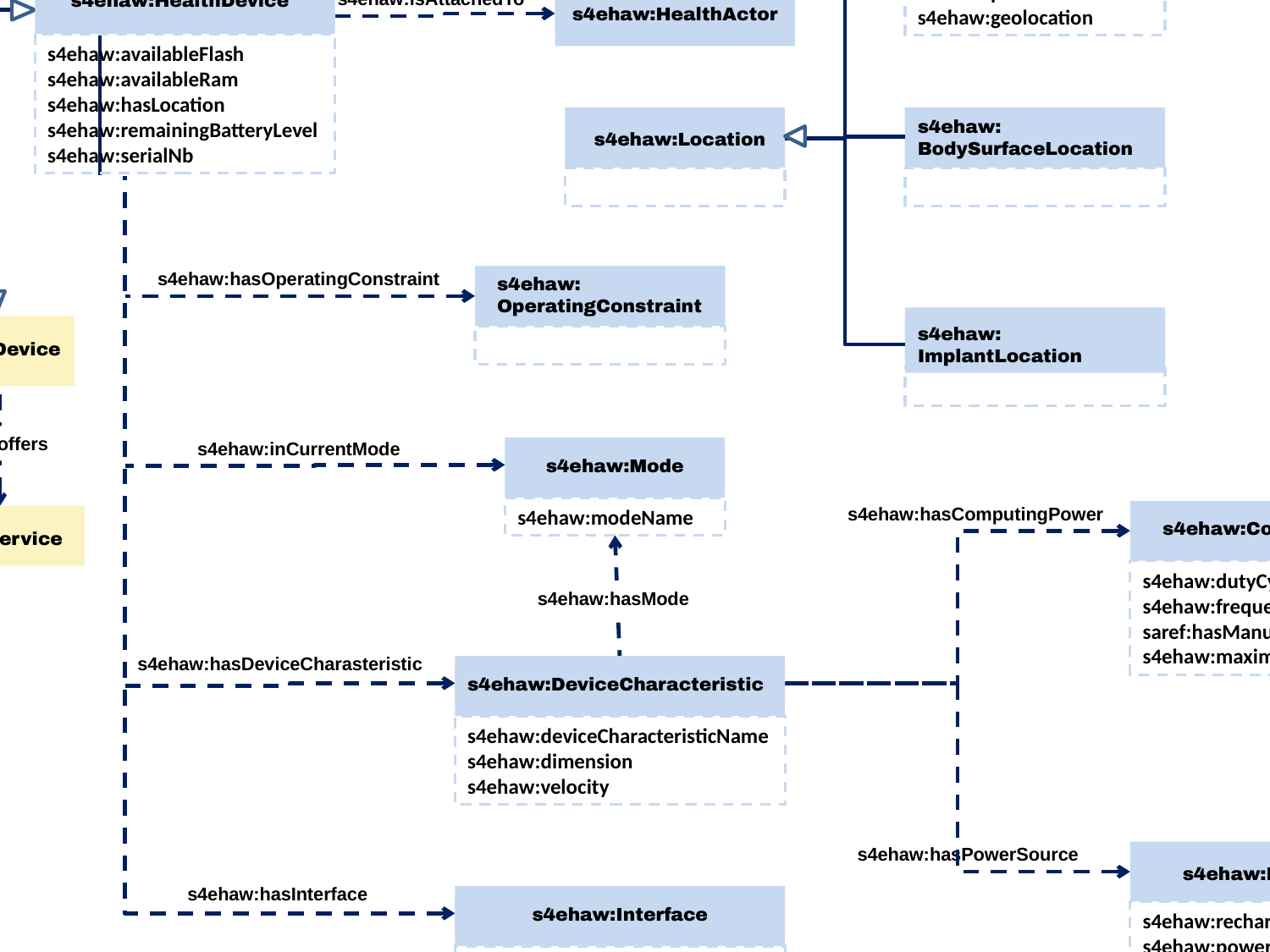

s4ehawBanHub
saref:consistsOf

s4ehaw:
PhysicalLocation

s4ehaw:
HealthSensor

s4ehaw:postalAddress
s4ehaw:geolocation

s4ehaw:isAttachedTo
s4ehaw:HealthDevice

s4ehaw:HealthActor

s4ehaw:
HealthActuator
s4ehaw:availableFlash s4ehaw:availableRam
s4ehaw:hasLocation
s4ehaw:remainingBatteryLevel
s4ehaw:serialNb

s4ehaw:Location

s4ehaw:
BodySurfaceLocation

s4ehaw:
HealthWearable

s4ehaw:hasOperatingConstraint

s4ehaw:
OperatingConstraint

s4ehaw:
ImplantLocation

saref:Function
saref:hasFunction

 saref:Device

saref:offers
s4ehaw:inCurrentMode

s4ehaw:Mode
s4ehaw:hasComputingPower
s4ehaw:modeName

s4ehaw:ComputingPower

saref:Service
s4ehaw:dutyCycle
s4ehaw:frequency
saref:hasManufacturer
s4ehaw:maximumRam
s4ehaw:hasMode
s4ehaw:hasDeviceCharasteristic

s4ehaw:DeviceCharacteristic
s4ehaw:deviceCharacteristicName
s4ehaw:dimension
s4ehaw:velocity
s4ehaw:hasPowerSource

s4ehaw:PowerSource
s4ehaw:hasInterface

s4ehaw:Interface
s4ehaw:rechargeable
s4ehaw:powerSourceType
s4ehaw:interfaceAddress s4ehaw:interfaceDescription
s4ehaw:interfaceProtocol
s4ehaw:isGateway
s4ehaw:transmissionRate

s4ehaw:
CommunicationProtocol